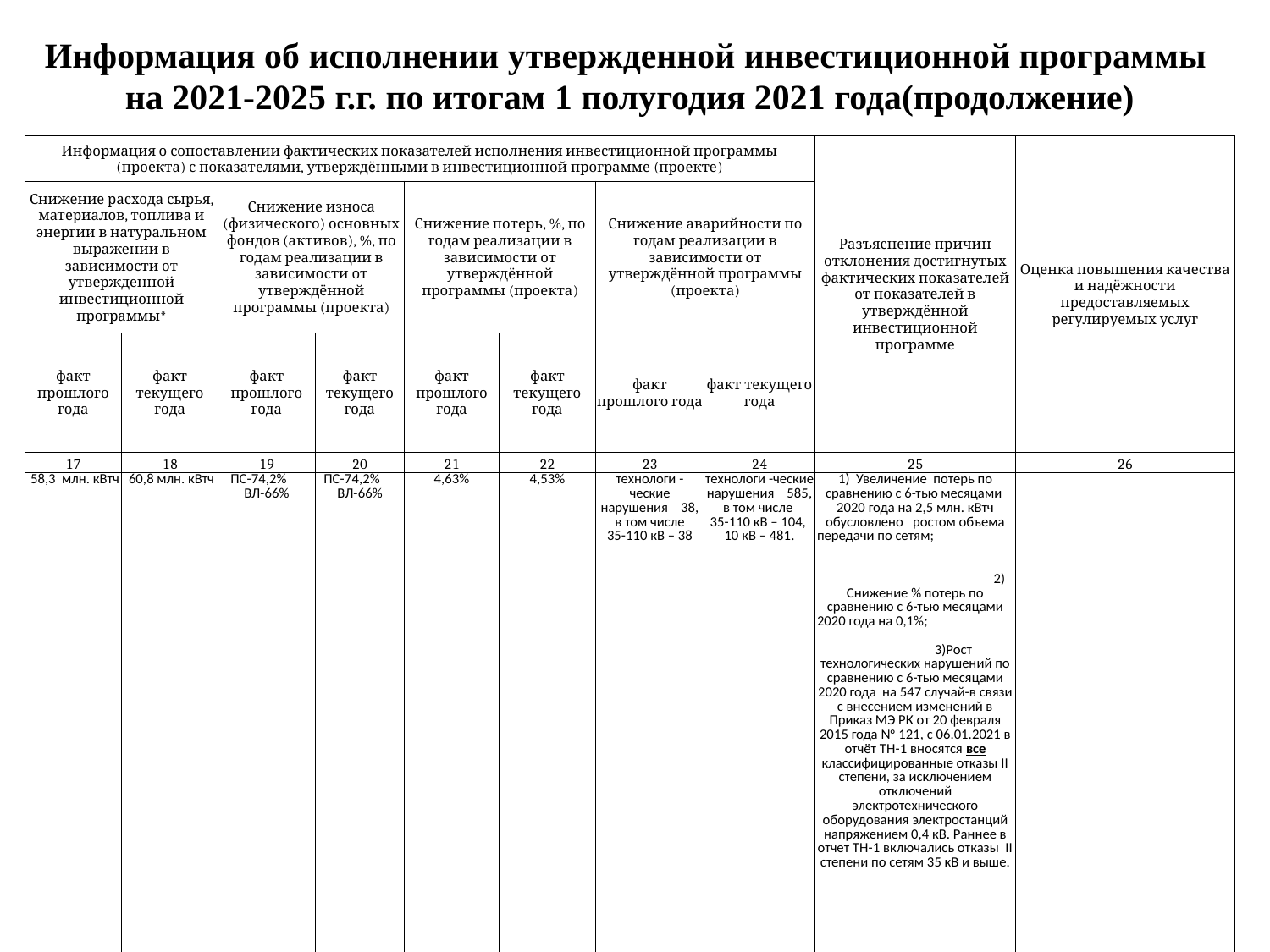

Информация об исполнении утвержденной инвестиционной программы
на 2021-2025 г.г. по итогам 1 полугодия 2021 года(продолжение)
| Информация о сопоставлении фактических показателей исполнения инвестиционной программы (проекта) с показателями, утверждёнными в инвестиционной программе (проекте) |  |  |  |  |  |  |  | Разъяснение причин отклонения достигнутых фактических показателей от показателей в утверждённой инвестиционной программе | Оценка повышения качества и надёжности предоставляемых регулируемых услуг |
| --- | --- | --- | --- | --- | --- | --- | --- | --- | --- |
| Снижение расхода сырья, материалов, топлива и энергии в натуральном выражении в зависимости от утвержденной инвестиционной программы\* |  | Снижение износа (физического) основных фондов (активов), %, по годам реализации в зависимости от утверждённой программы (проекта) |  | Снижение потерь, %, по годам реализации в зависимости от утверждённой программы (проекта) |  | Снижение аварийности по годам реализации в зависимости от утверждённой программы (проекта) |  |  |  |
| факт прошлого года | факт текущего года | факт прошлого года | факт текущего года | факт прошлого года | факт текущего года | факт прошлого года | факт текущего года |  |  |
| 17 | 18 | 19 | 20 | 21 | 22 | 23 | 24 | 25 | 26 |
| 58,3 млн. кВтч | 60,8 млн. кВтч | ПС-74,2% ВЛ-66% | ПС-74,2% ВЛ-66% | 4,63% | 4,53% | технологи -ческие нарушения 38, в том числе 35-110 кВ – 38 | технологи -ческие нарушения 585, в том числе 35-110 кВ – 104, 10 кВ – 481. | 1) Увеличение потерь по сравнению с 6-тью месяцами 2020 года на 2,5 млн. кВтч обусловлено ростом объема передачи по сетям; 2) Снижение % потерь по сравнению с 6-тью месяцами 2020 года на 0,1%; 3)Рост технологических нарушений по сравнению с 6-тью месяцами 2020 года на 547 случай-в связи с внесением изменений в Приказ МЭ РК от 20 февраля 2015 года № 121, с 06.01.2021 в отчёт ТН-1 вносятся все классифицированные отказы II степени, за исключением отключений электротехнического оборудования электростанций напряжением 0,4 кВ. Раннее в отчет ТН-1 включались отказы II степени по сетям 35 кВ и выше. |  |